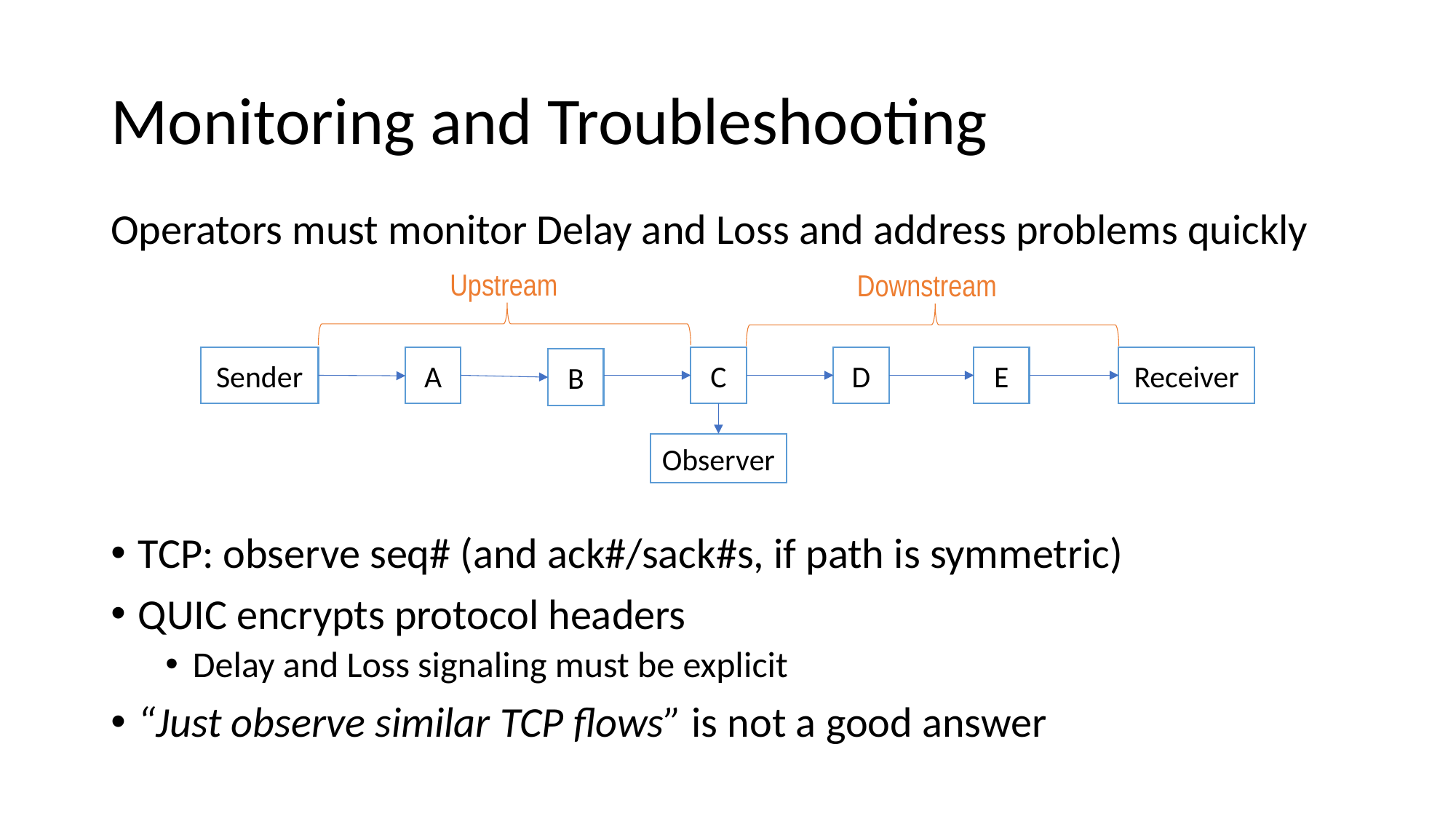

# Monitoring and Troubleshooting
Operators must monitor Delay and Loss and address problems quickly

TCP: observe seq# (and ack#/sack#s, if path is symmetric)
QUIC encrypts protocol headers
Delay and Loss signaling must be explicit
“Just observe similar TCP flows” is not a good answer

Upstream

Downstream
E
C
Receiver
A
D
Sender
B
Observer